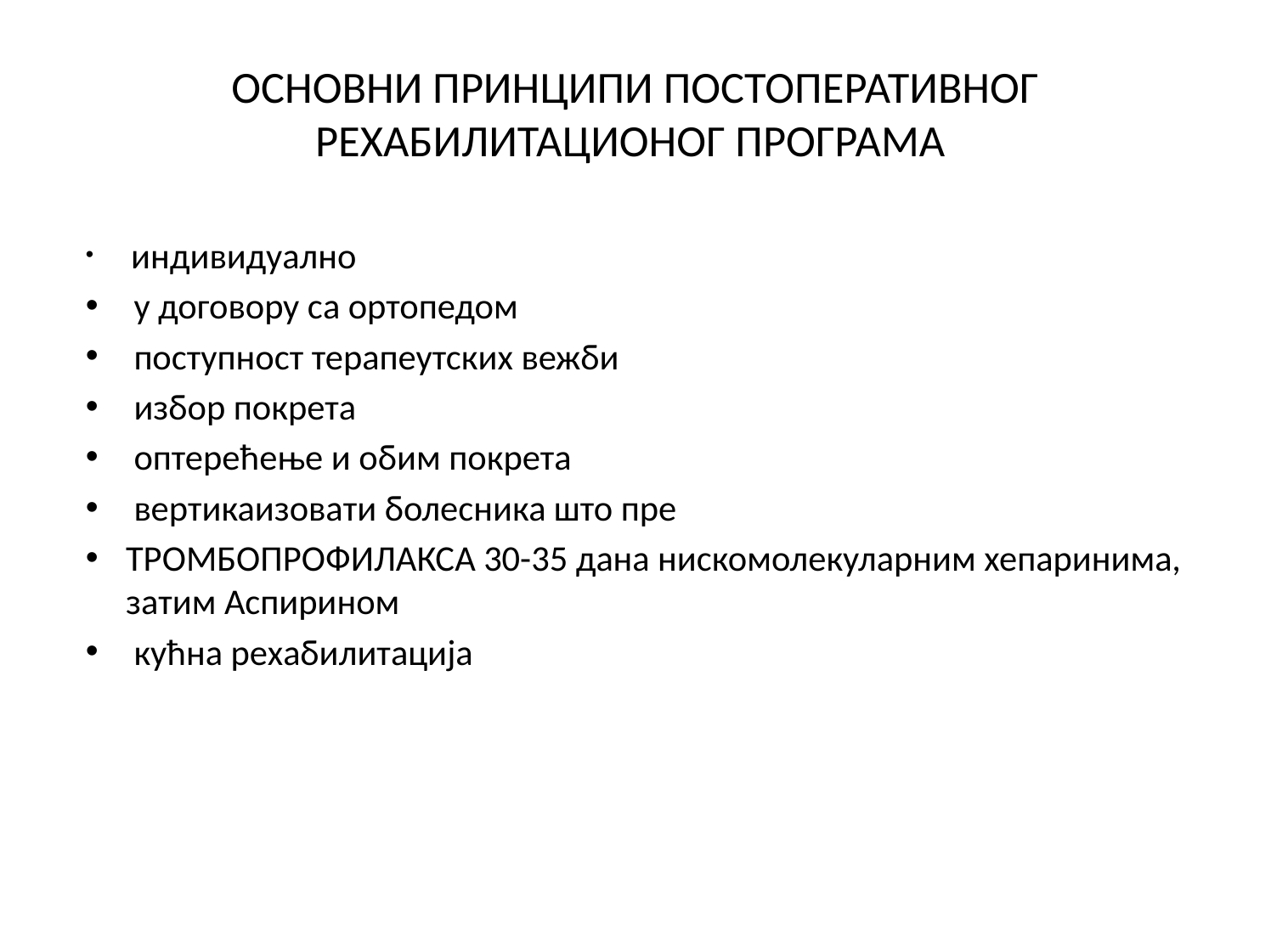

# ОСНОВНИ ПРИНЦИПИ ПОСТОПЕРАТИВНОГ РЕХАБИЛИТАЦИОНОГ ПРОГРАМА
 индивидуално
 у договору са ортопедом
 поступност терапеутских вежби
 избор покрета
 оптерећење и обим покрета
 вертикаизовати болесника што пре
ТРОМБОПРОФИЛАКСА 30-35 дана нискомолекуларним хепаринима, затим Аспирином
 кућна рехабилитација